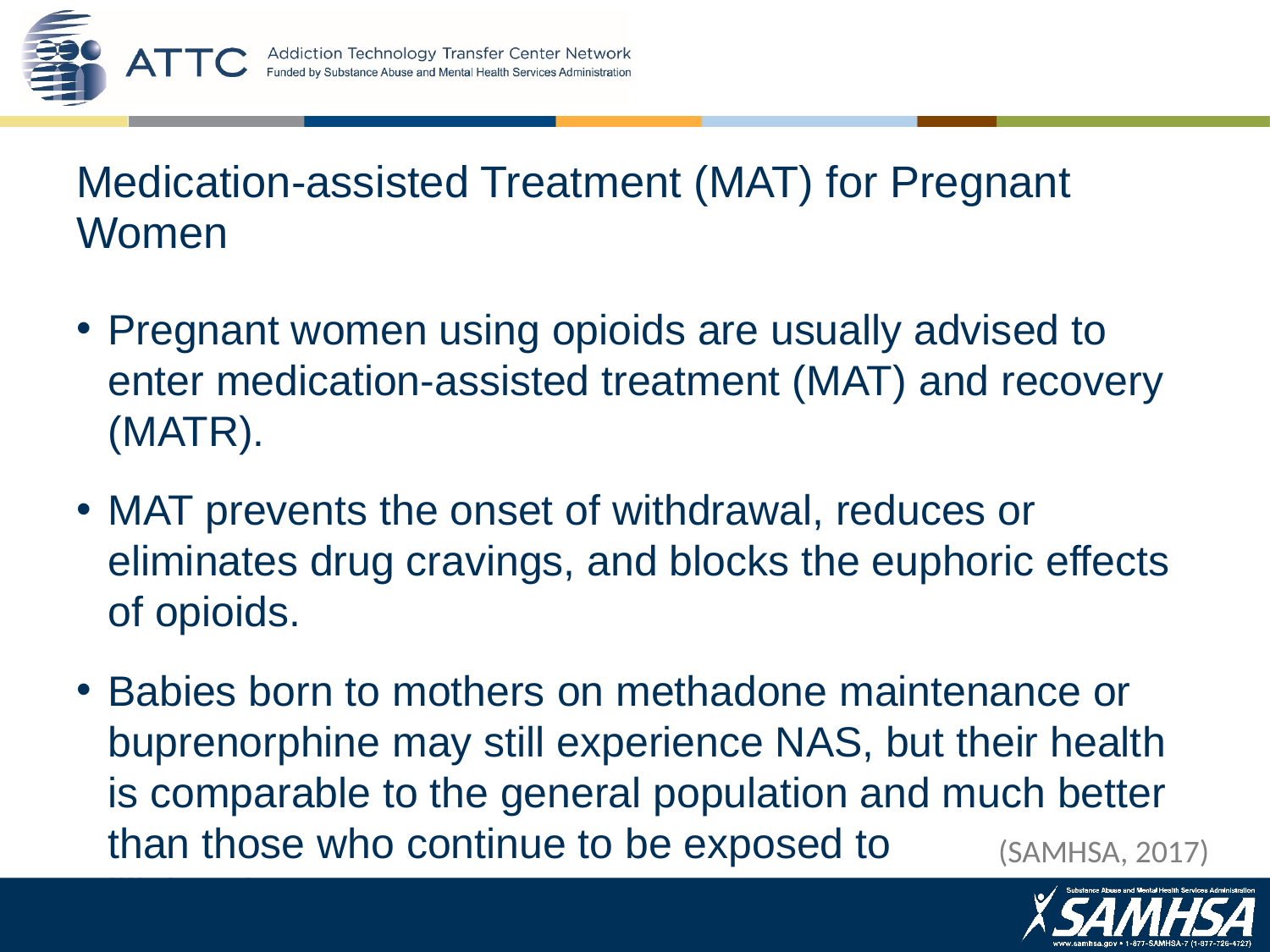

# Medication-assisted Treatment (MAT) for Pregnant Women
Pregnant women using opioids are usually advised to enter medication-assisted treatment (MAT) and recovery (MATR).
MAT prevents the onset of withdrawal, reduces or eliminates drug cravings, and blocks the euphoric effects of opioids.
Babies born to mothers on methadone maintenance or buprenorphine may still experience NAS, but their health is comparable to the general population and much better
than those who continue to be exposed to
illicit substances.

(SAMHSA, 2017)